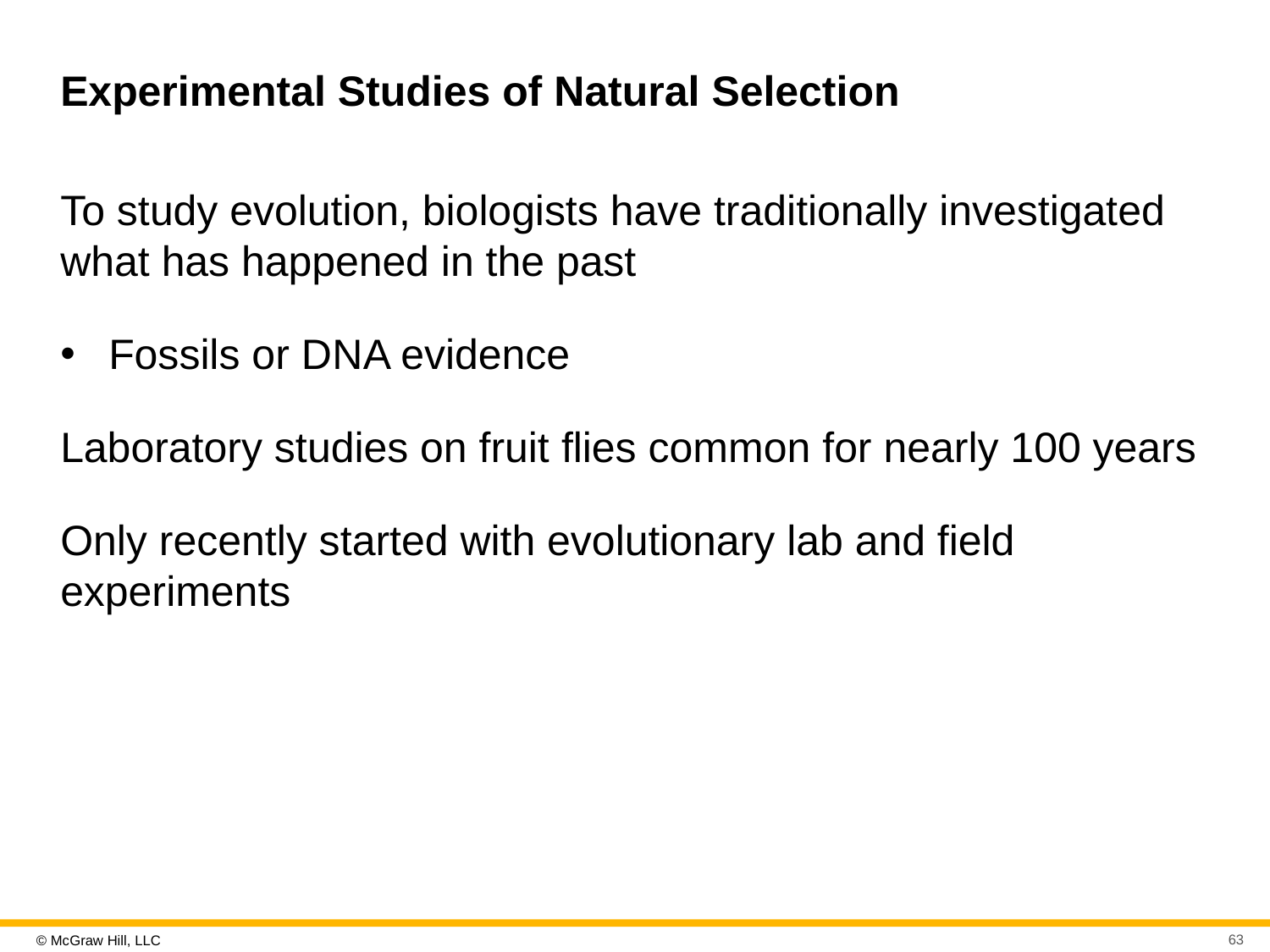

# Experimental Studies of Natural Selection
To study evolution, biologists have traditionally investigated what has happened in the past
Fossils or D N A evidence
Laboratory studies on fruit flies common for nearly 100 years
Only recently started with evolutionary lab and field experiments
63